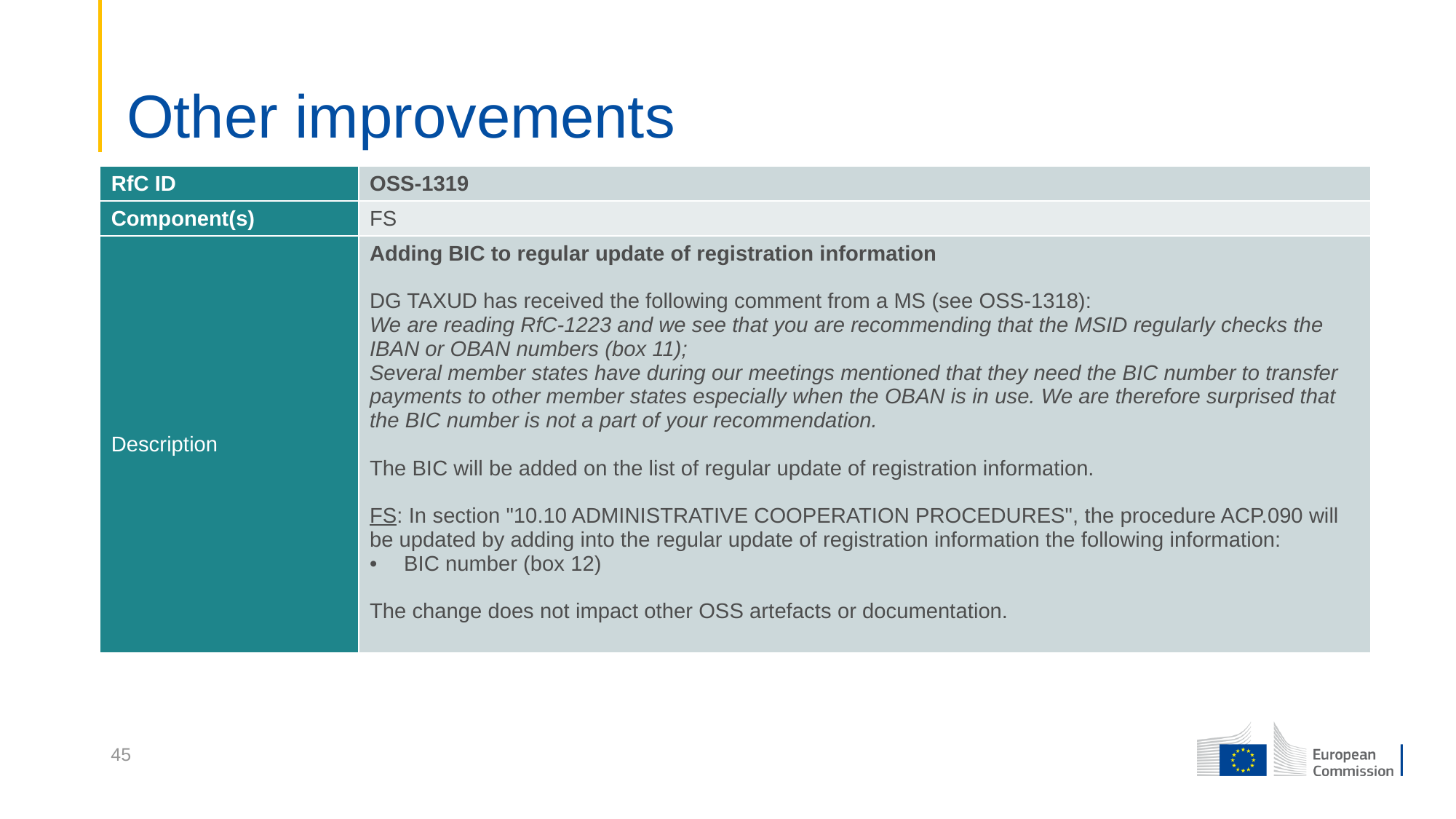

# Other improvements
| RfC ID | OSS-1319 |
| --- | --- |
| Component(s) | FS |
| Description | Adding BIC to regular update of registration information DG TAXUD has received the following comment from a MS (see OSS-1318): We are reading RfC-1223 and we see that you are recommending that the MSID regularly checks the IBAN or OBAN numbers (box 11); Several member states have during our meetings mentioned that they need the BIC number to transfer payments to other member states especially when the OBAN is in use. We are therefore surprised that the BIC number is not a part of your recommendation. The BIC will be added on the list of regular update of registration information. FS: In section "10.10 ADMINISTRATIVE COOPERATION PROCEDURES", the procedure ACP.090 will be updated by adding into the regular update of registration information the following information: BIC number (box 12) The change does not impact other OSS artefacts or documentation. |
45